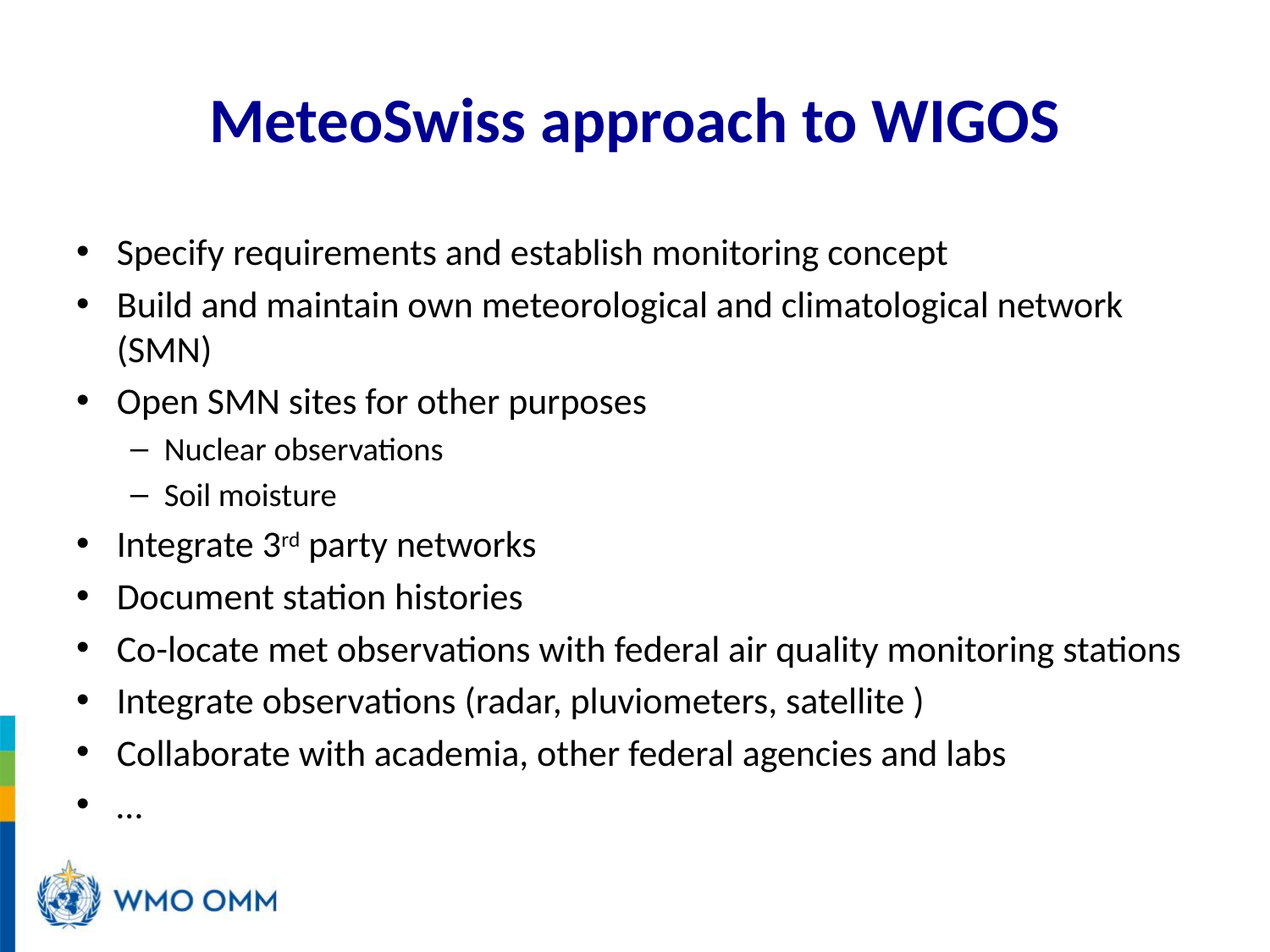

# MeteoSwiss approach to WIGOS
Specify requirements and establish monitoring concept
Build and maintain own meteorological and climatological network (SMN)
Open SMN sites for other purposes
Nuclear observations
Soil moisture
Integrate 3rd party networks
Document station histories
Co-locate met observations with federal air quality monitoring stations
Integrate observations (radar, pluviometers, satellite )
Collaborate with academia, other federal agencies and labs
…